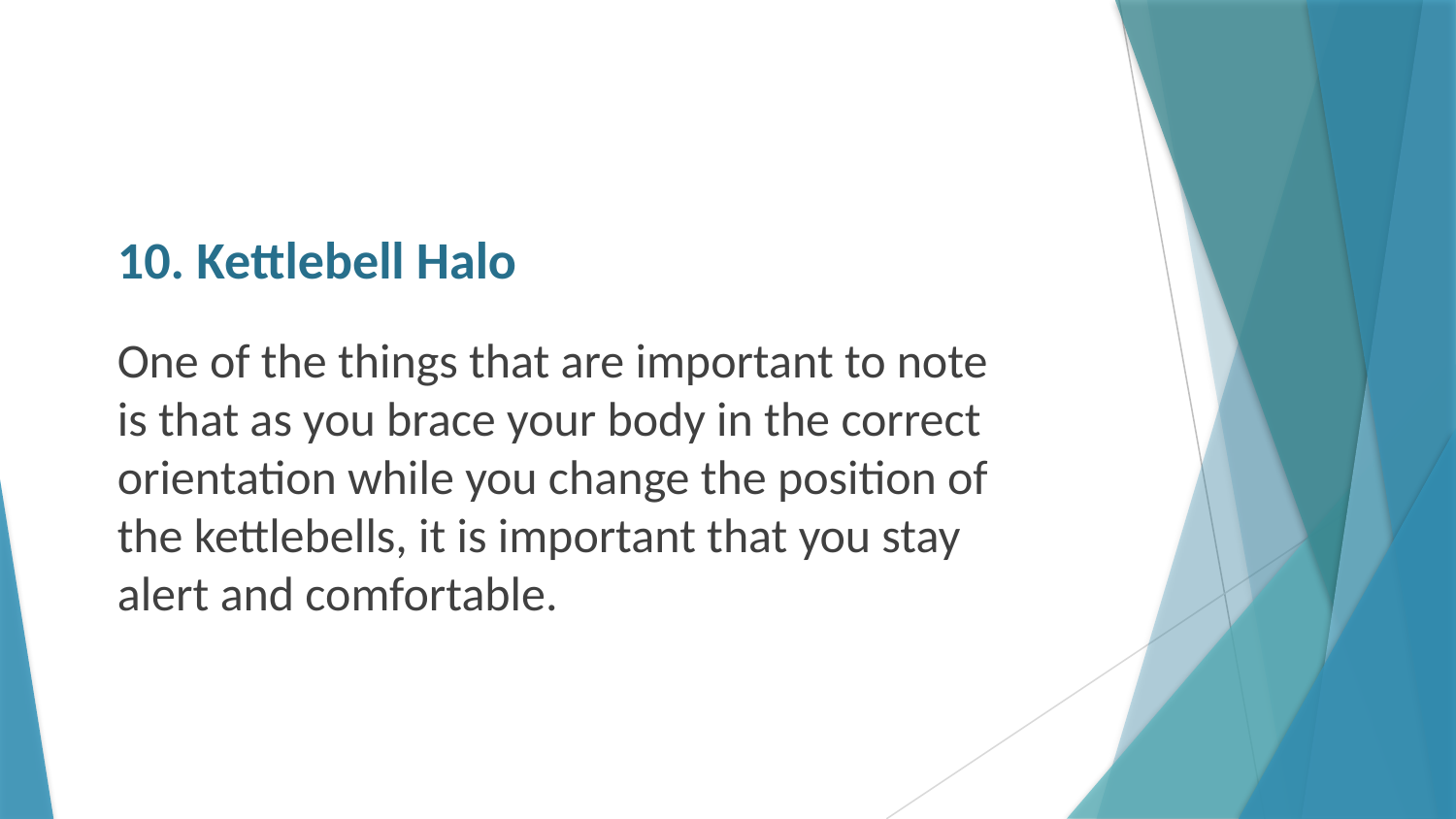

# 10. Kettlebell Halo
One of the things that are important to note is that as you brace your body in the correct orientation while you change the position of the kettlebells, it is important that you stay alert and comfortable.